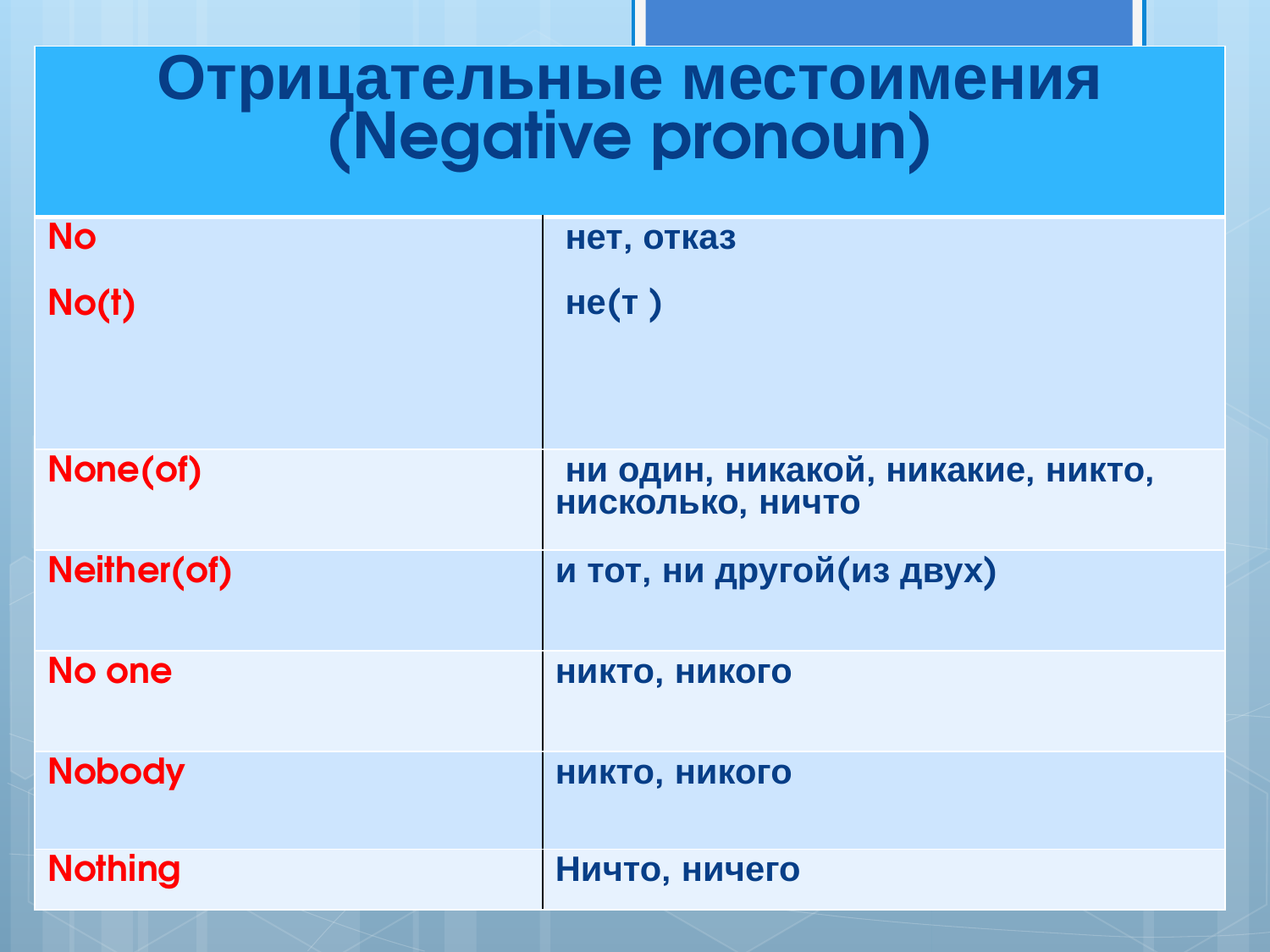

| Отрицательные местоимения (Negative pronoun) |  |
| --- | --- |
| No No(t) | нет, отказ не(т ) |
| None(of) | ни один, никакой, никакие, никто, нисколько, ничто |
| Neither(of) | и тот, ни другой(из двух) |
| No one | никто, никого |
| Nobody | никто, никого |
| Nothing | Ничто, ничего |
#